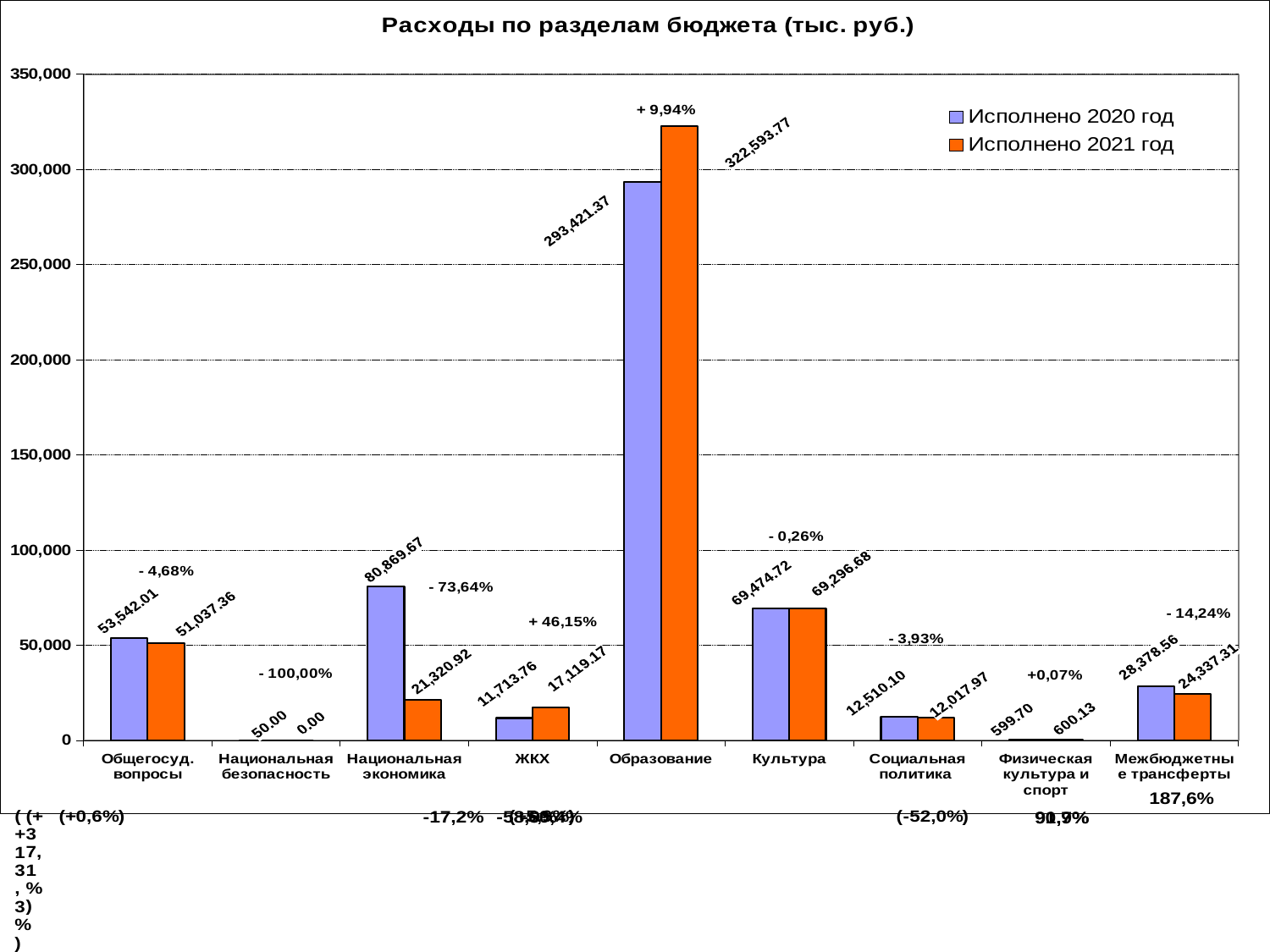

### Chart: Расходы по разделам бюджета (тыс. руб.)

| Category | Исполнено 2020 год | Исполнено 2021 год |
|---|---|---|
| Общегосуд. вопросы | 53542.01 | 51037.36 |
| Национальная безопасность | 50.0 | 0.0 |
| Национальная экономика | 80869.67 | 21320.92 |
| ЖКХ | 11713.76 | 17119.17 |
| Образование | 293421.37 | 322593.77 |
| Культура | 69474.72 | 69296.68 |
| Социальная политика  | 12510.1 | 12017.97 |
| Физическая культура и спорт | 599.7 | 600.13 |
| Межбюджетные трансферты | 28378.56 | 24337.31 |